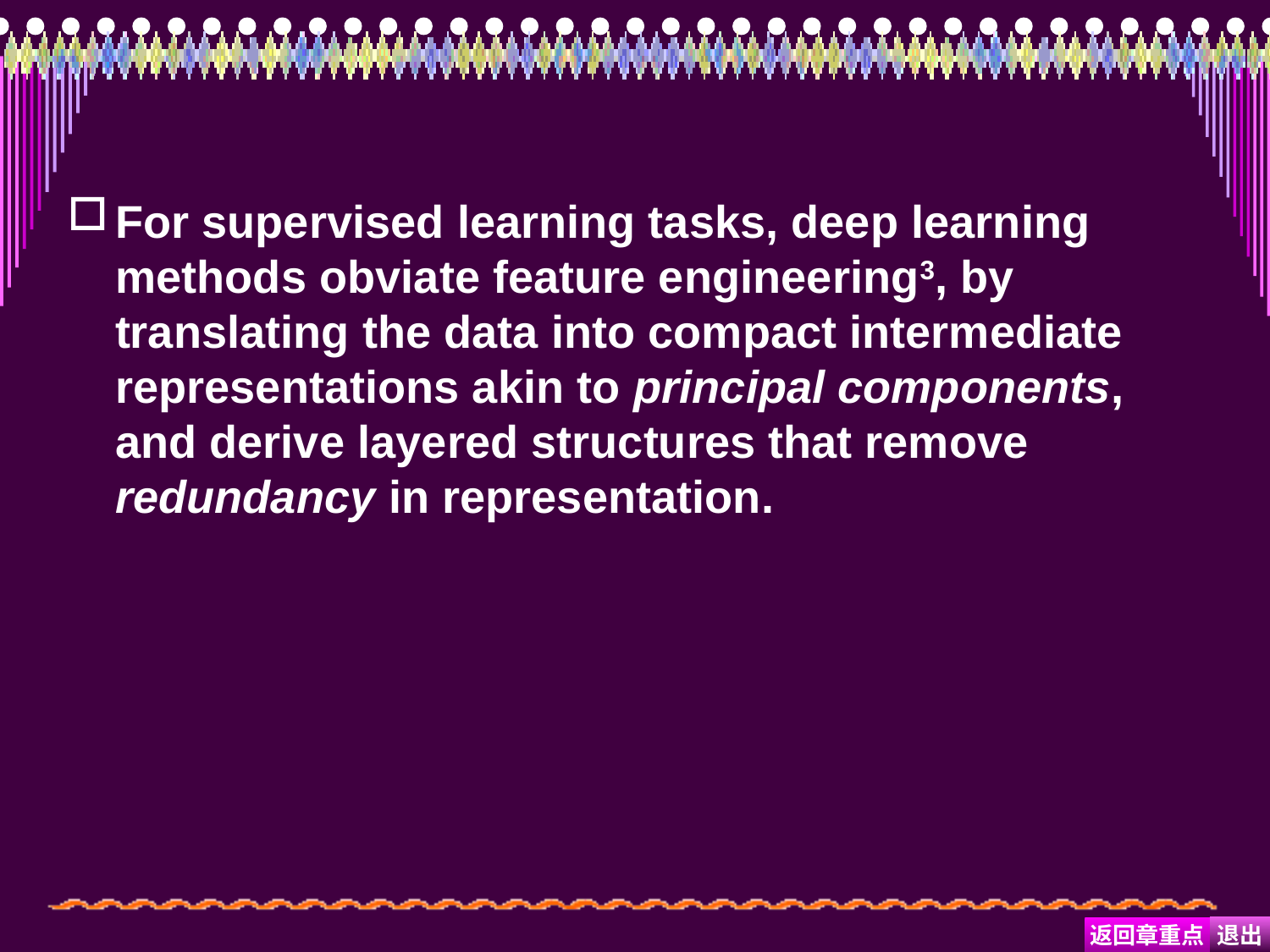

#
For supervised learning tasks, deep learning methods obviate feature engineering3, by translating the data into compact intermediate representations akin to principal components, and derive layered structures that remove redundancy in representation.